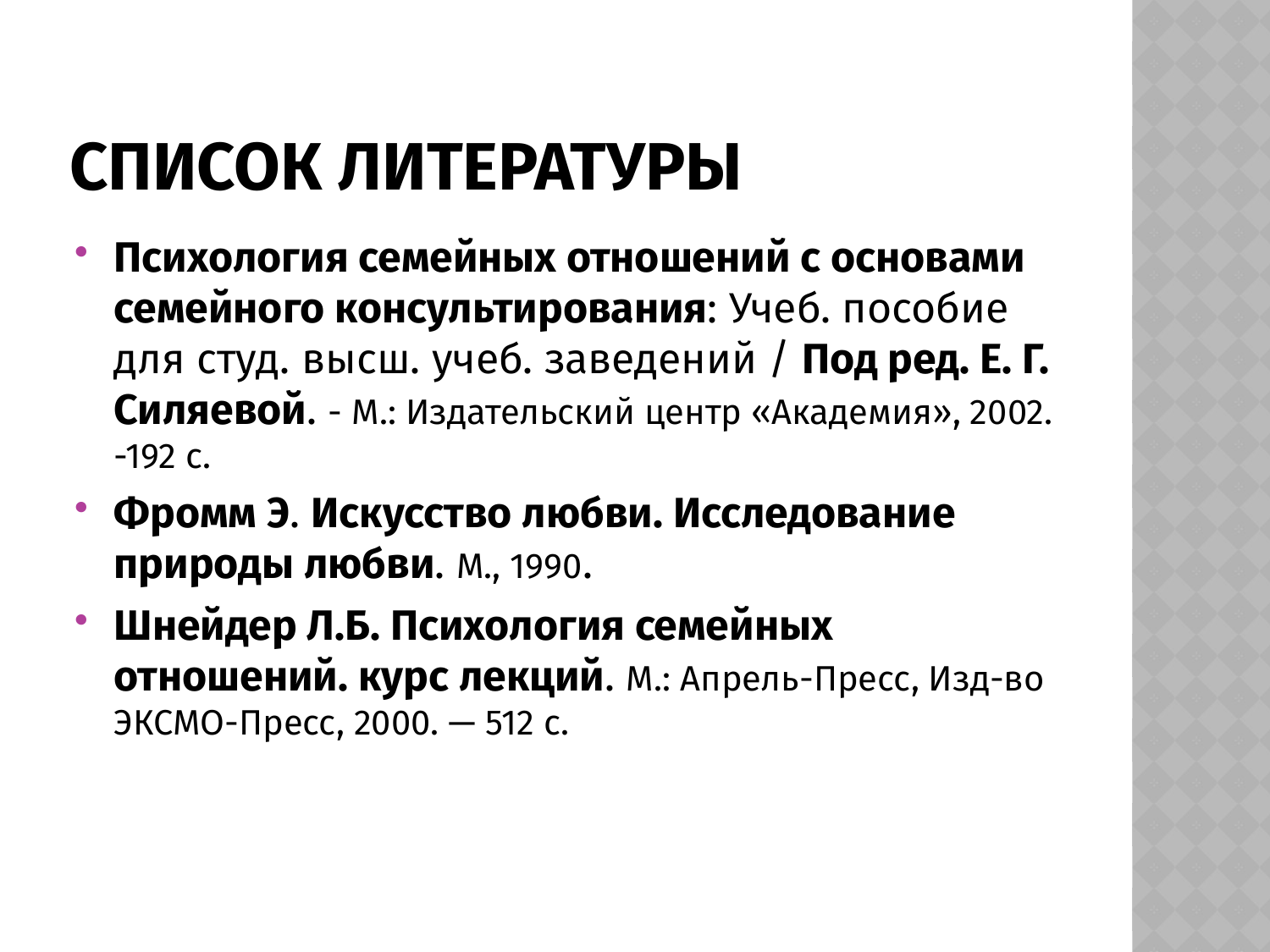

# Список литературы
Психология семейных отношений с основами семейного консультирования: Учеб. пособие для студ. высш. учеб. заведений / Под ред. Е. Г. Силяевой. - М.: Издательский центр «Академия», 2002. -192 с.
Фромм Э. Искусство любви. Исследование природы любви. М., 1990.
Шнейдер Л.Б. Психология семейных отношений. курс лекций. М.: Апрель-Пресс, Изд-во ЭКСМО-Пресс, 2000. — 512 с.